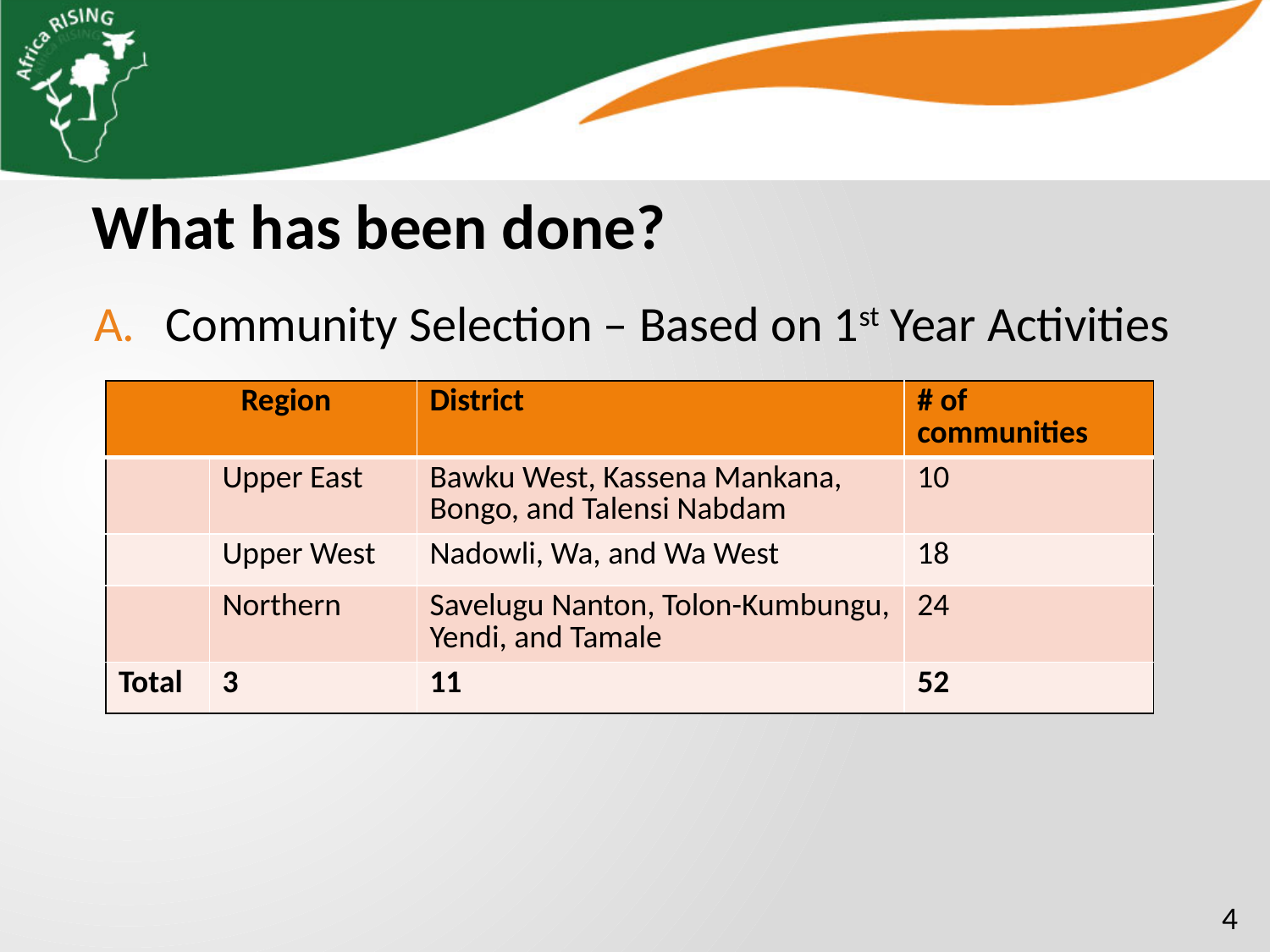

What has been done?
Community Selection – Based on 1st Year Activities
| Region |  | District | # of communities |
| --- | --- | --- | --- |
|  | Upper East | Bawku West, Kassena Mankana, Bongo, and Talensi Nabdam | 10 |
|  | Upper West | Nadowli, Wa, and Wa West | 18 |
|  | Northern | Savelugu Nanton, Tolon-Kumbungu, Yendi, and Tamale | 24 |
| Total | 3 | 11 | 52 |
4